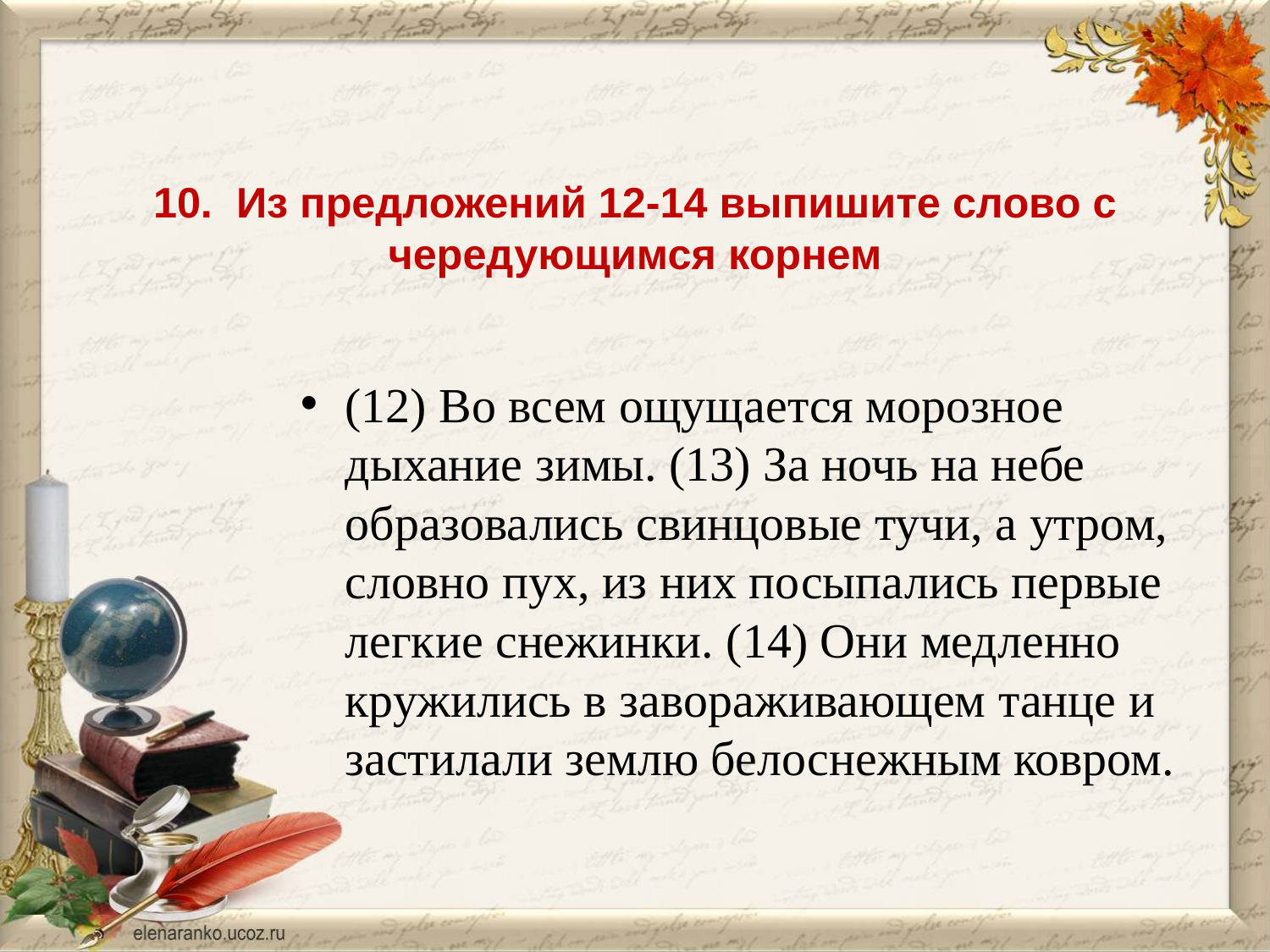

# 10.  Из предложений 12-14 выпишите слово с чередующимся корнем
(12) Во всем ощущается морозное дыхание зимы. (13) За ночь на небе образовались свинцовые тучи, а утром, словно пух, из них посыпались первые легкие снежинки. (14) Они медленно кружились в завораживающем танце и застилали землю белоснежным ковром.